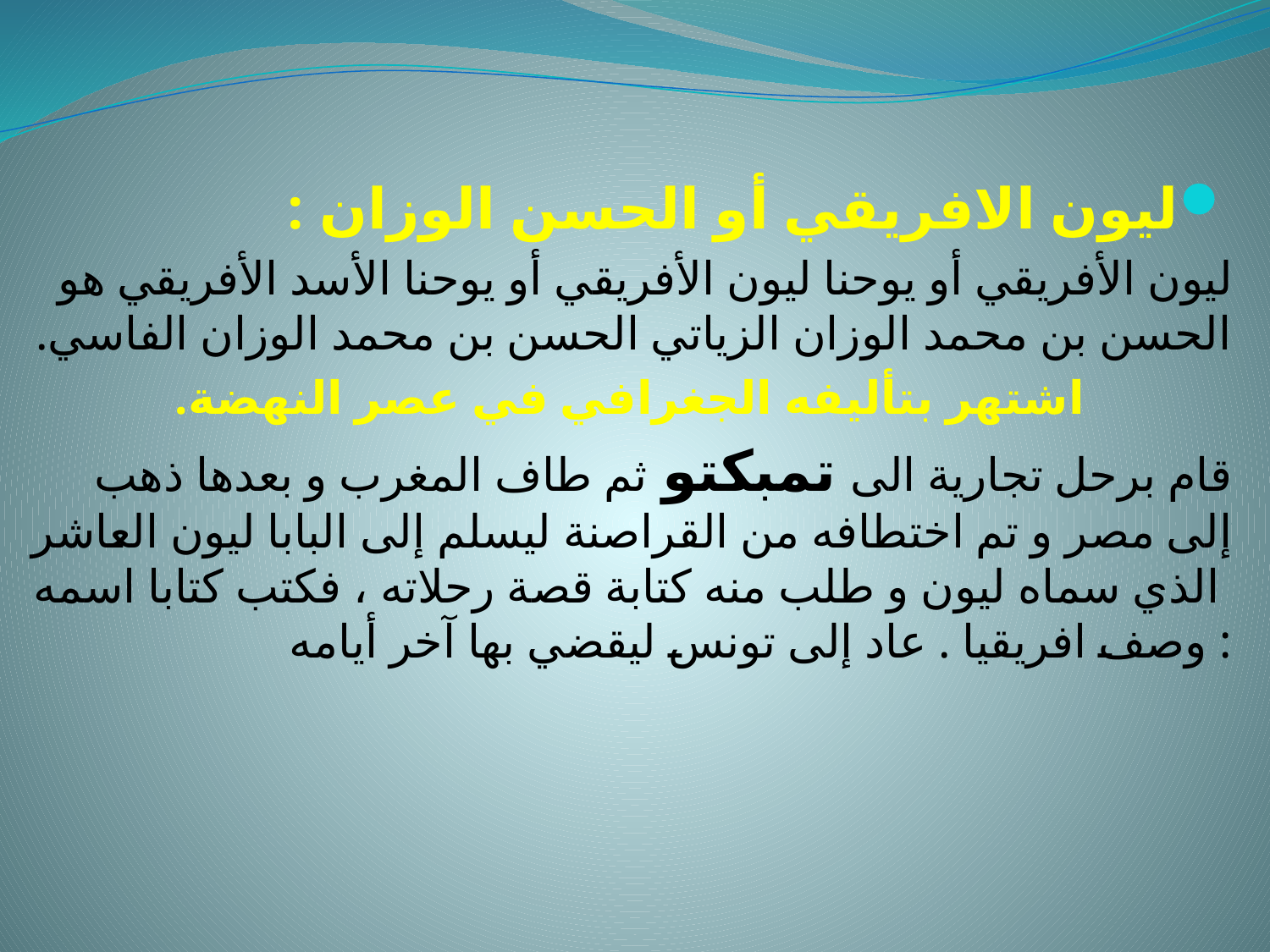

ليون الافريقي أو الحسن الوزان :
ليون الأفريقي أو يوحنا ليون الأفريقي أو يوحنا الأسد الأفريقي هو الحسن بن محمد الوزان الزياتي الحسن بن محمد الوزان الفاسي.
اشتهر بتأليفه الجغرافي في عصر النهضة.
قام برحل تجارية الى تمبكتو ثم طاف المغرب و بعدها ذهب إلى مصر و تم اختطافه من القراصنة ليسلم إلى البابا ليون العاشر  الذي سماه ليون و طلب منه كتابة قصة رحلاته ، فكتب كتابا اسمه : وصف افريقيا . عاد إلى تونس ليقضي بها آخر أيامه